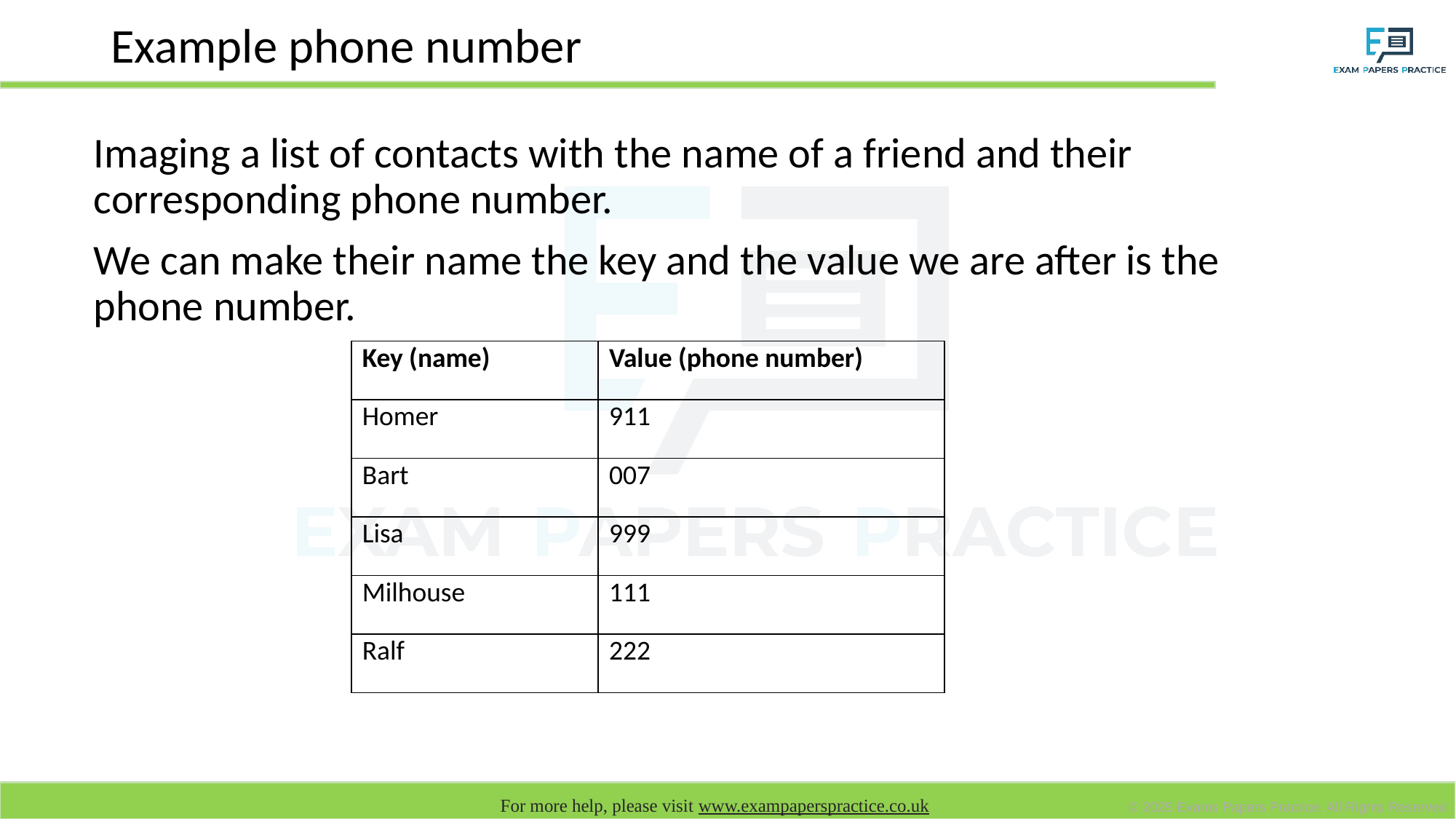

# Example phone number
Imaging a list of contacts with the name of a friend and their corresponding phone number.
We can make their name the key and the value we are after is the phone number.
| Key (name) | Value (phone number) |
| --- | --- |
| Homer | 911 |
| Bart | 007 |
| Lisa | 999 |
| Milhouse | 111 |
| Ralf | 222 |